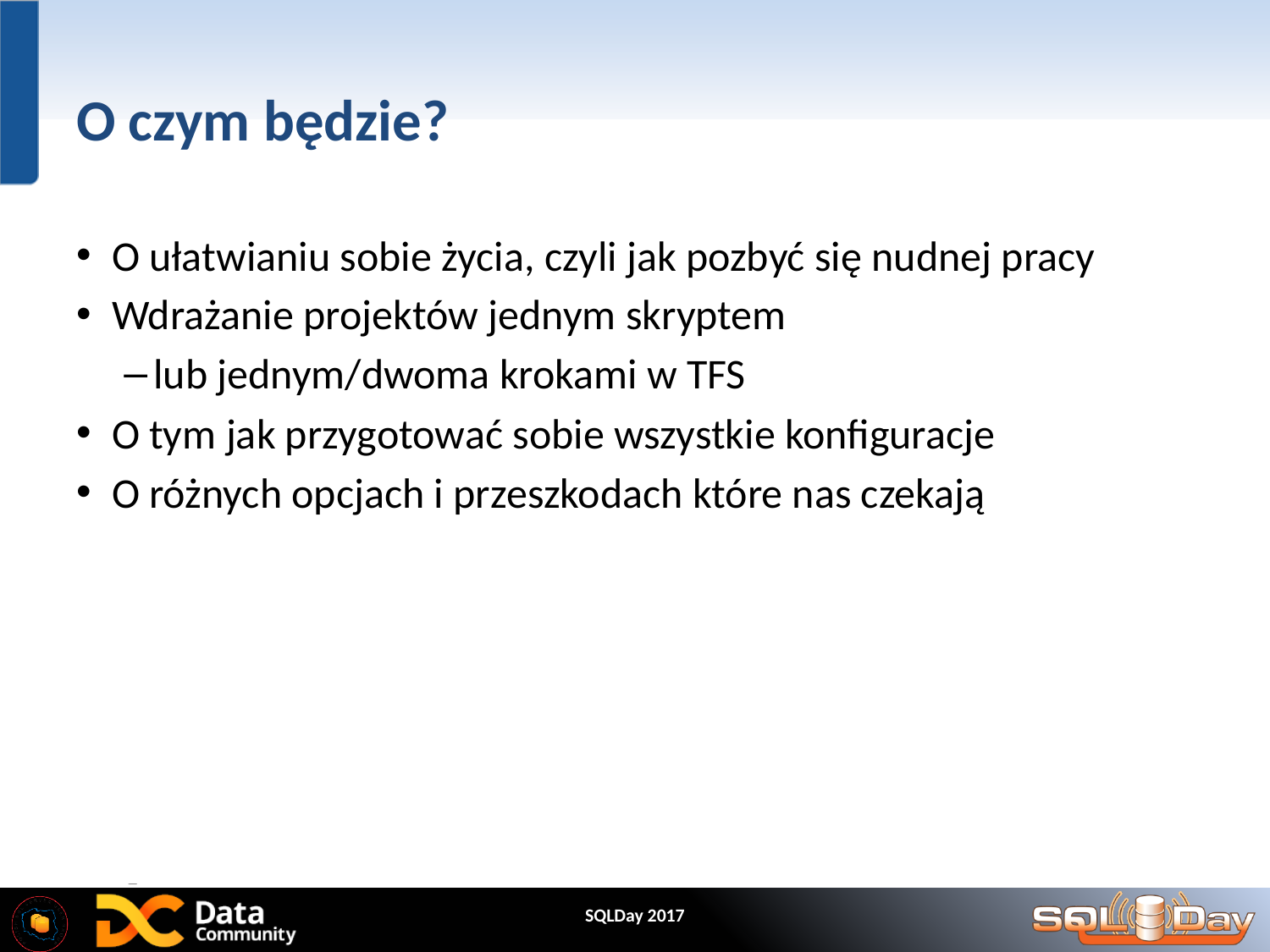

# O czym będzie?
O ułatwianiu sobie życia, czyli jak pozbyć się nudnej pracy
Wdrażanie projektów jednym skryptem
lub jednym/dwoma krokami w TFS
O tym jak przygotować sobie wszystkie konfiguracje
O różnych opcjach i przeszkodach które nas czekają